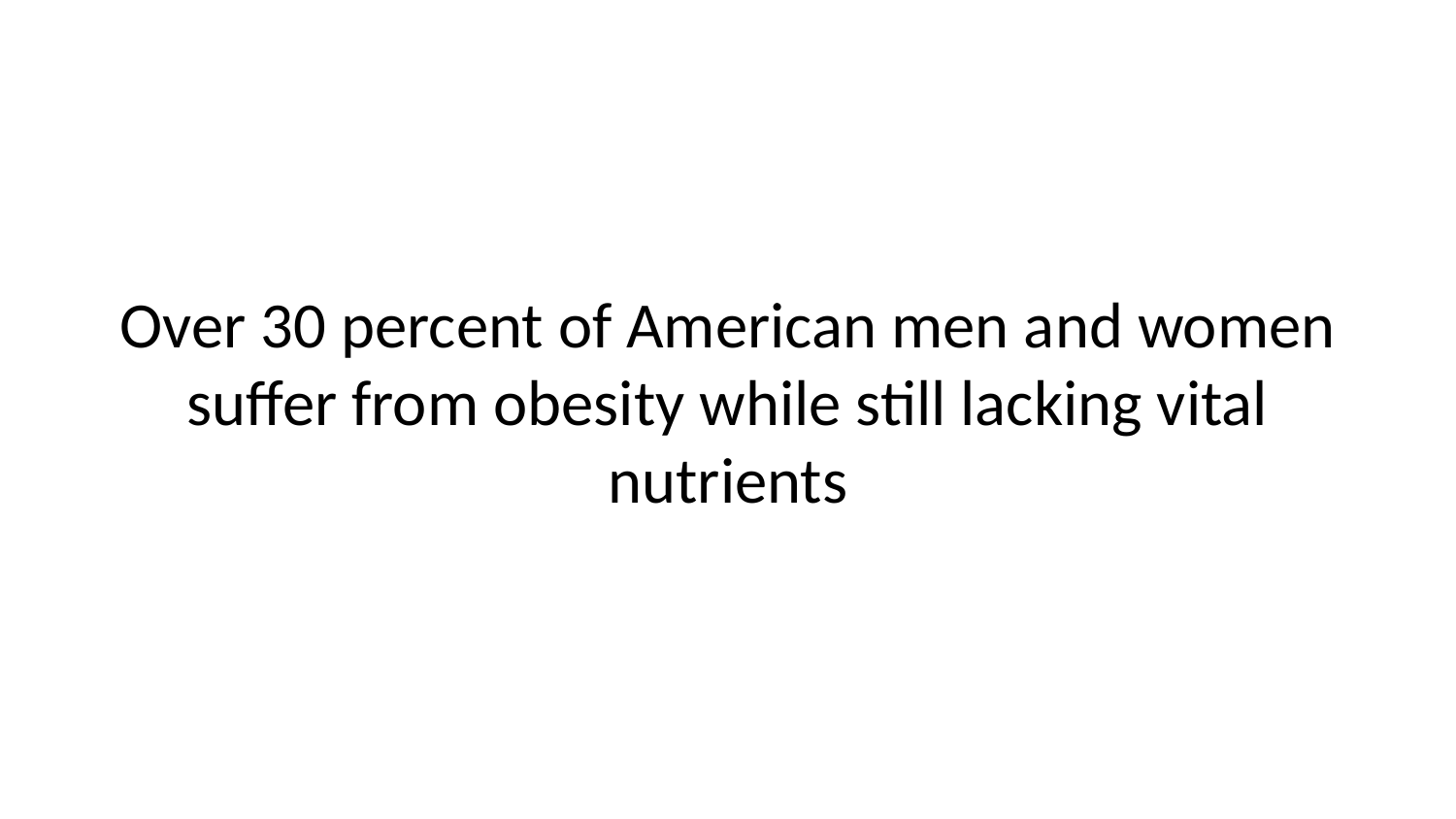

Over 30 percent of American men and women suffer from obesity while still lacking vital nutrients